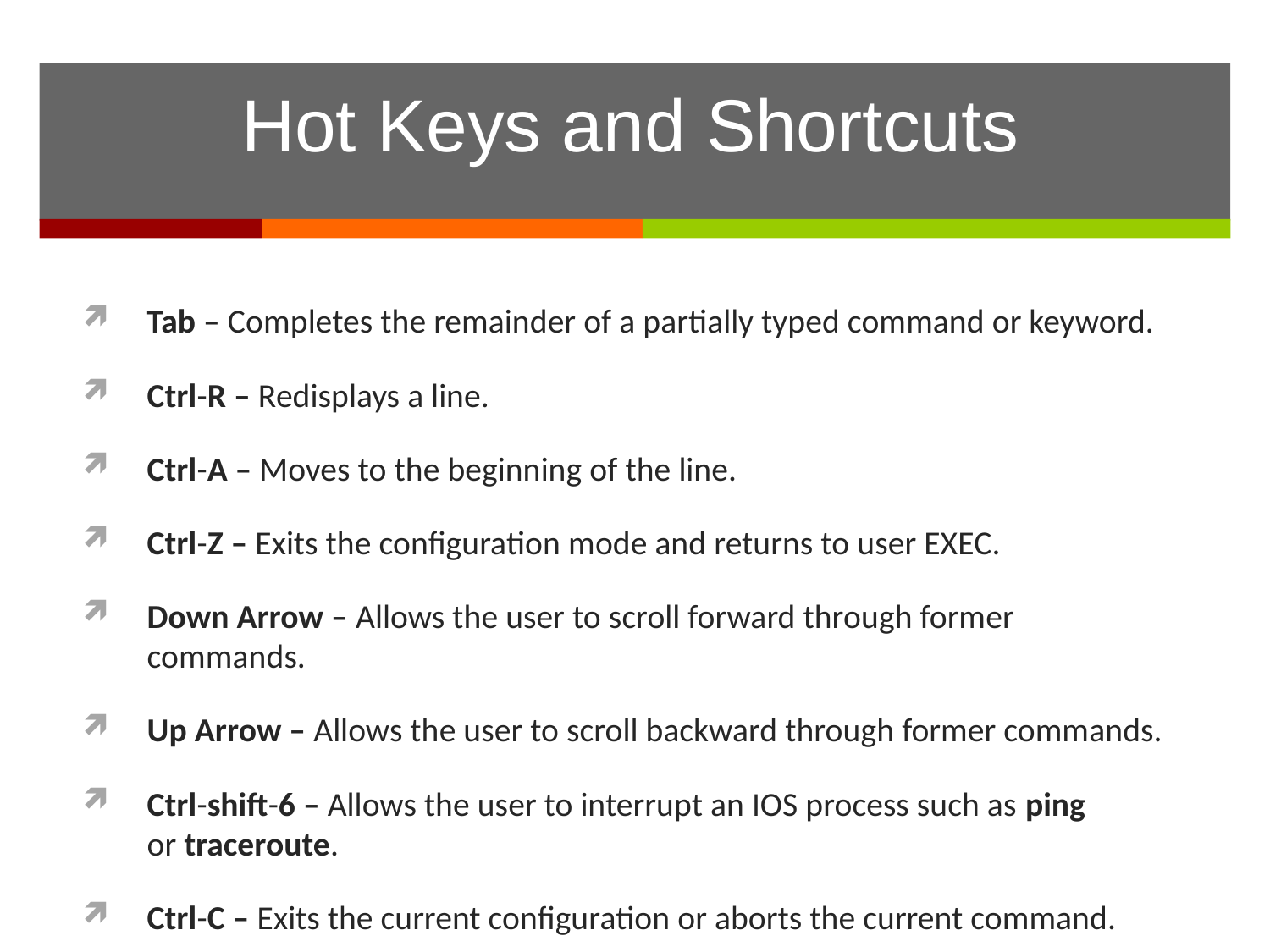

# Hot Keys and Shortcuts
Tab – Completes the remainder of a partially typed command or keyword.
Ctrl-R – Redisplays a line.
Ctrl-A – Moves to the beginning of the line.
Ctrl-Z – Exits the configuration mode and returns to user EXEC.
Down Arrow – Allows the user to scroll forward through former commands.
Up Arrow – Allows the user to scroll backward through former commands.
Ctrl-shift-6 – Allows the user to interrupt an IOS process such as ping or traceroute.
Ctrl-C – Exits the current configuration or aborts the current command.